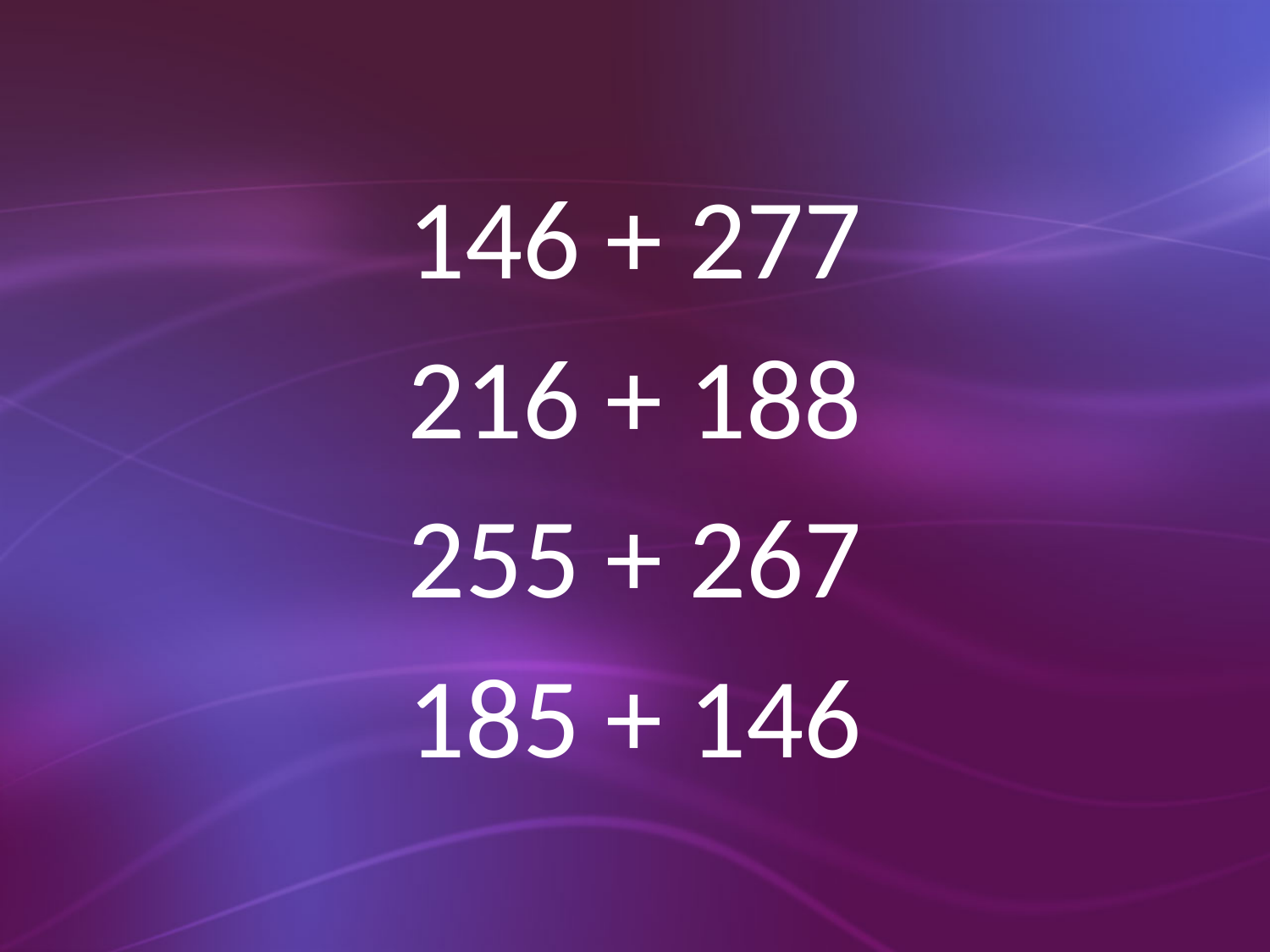

146 + 277
216 + 188
255 + 267
185 + 146